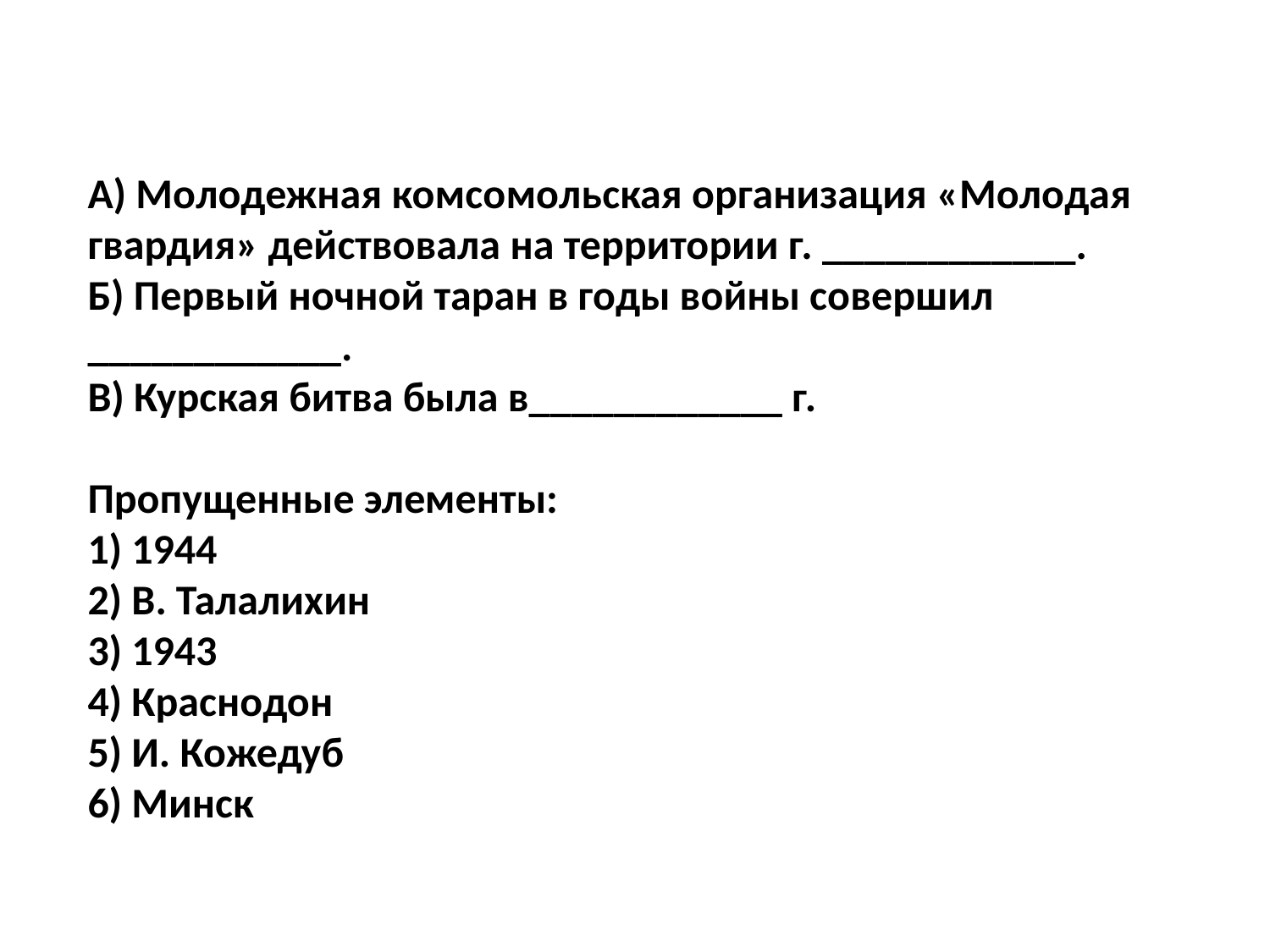

# А) Мо­ло­деж­ная ком­со­моль­ская ор­га­ни­за­ция «Мо­ло­дая гвар­дия» дей­ство­ва­ла на тер­ри­то­рии г. ____________. Б) Пер­вый ноч­ной таран в годы войны со­вер­шил ____________. В) Кур­ская битва была в____________ г.   Про­пу­щен­ные эле­мен­ты: 1) 1944 2) В. Та­ла­ли­хин 3) 1943 4) Крас­но­дон 5) И. Ко­же­дуб 6) Минск